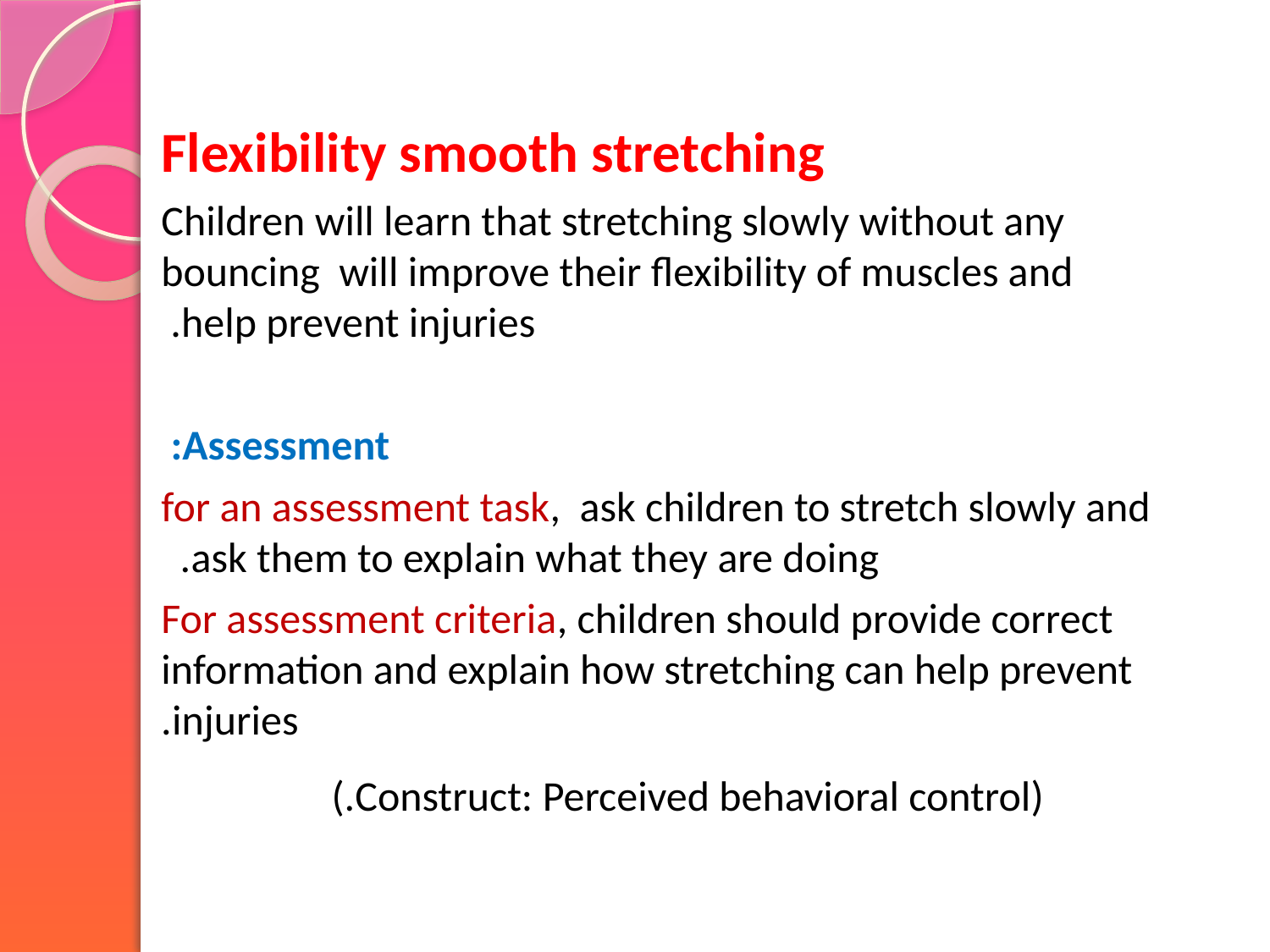

Flexibility smooth stretching
Children will learn that stretching slowly without any bouncing  will improve their flexibility of muscles and help prevent injuries.

Assessment:
for an assessment task,  ask children to stretch slowly and ask them to explain what they are doing.
For assessment criteria, children should provide correct information and explain how stretching can help prevent injuries.
 (Construct: Perceived behavioral control.)